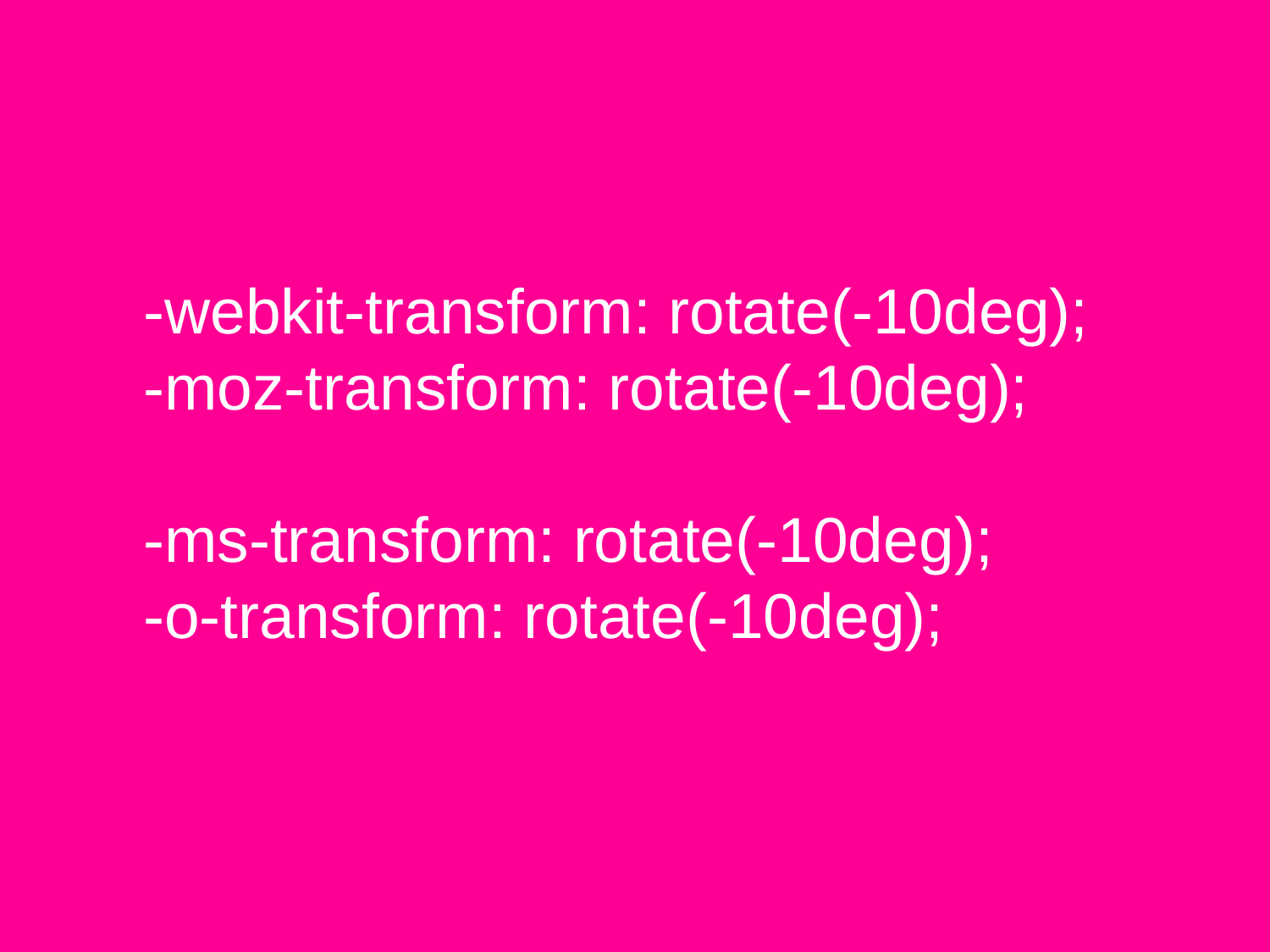

#

-webkit-transform: rotate(-10deg);
-moz-transform: rotate(-10deg);

-ms-transform: rotate(-10deg);
-o-transform: rotate(-10deg);